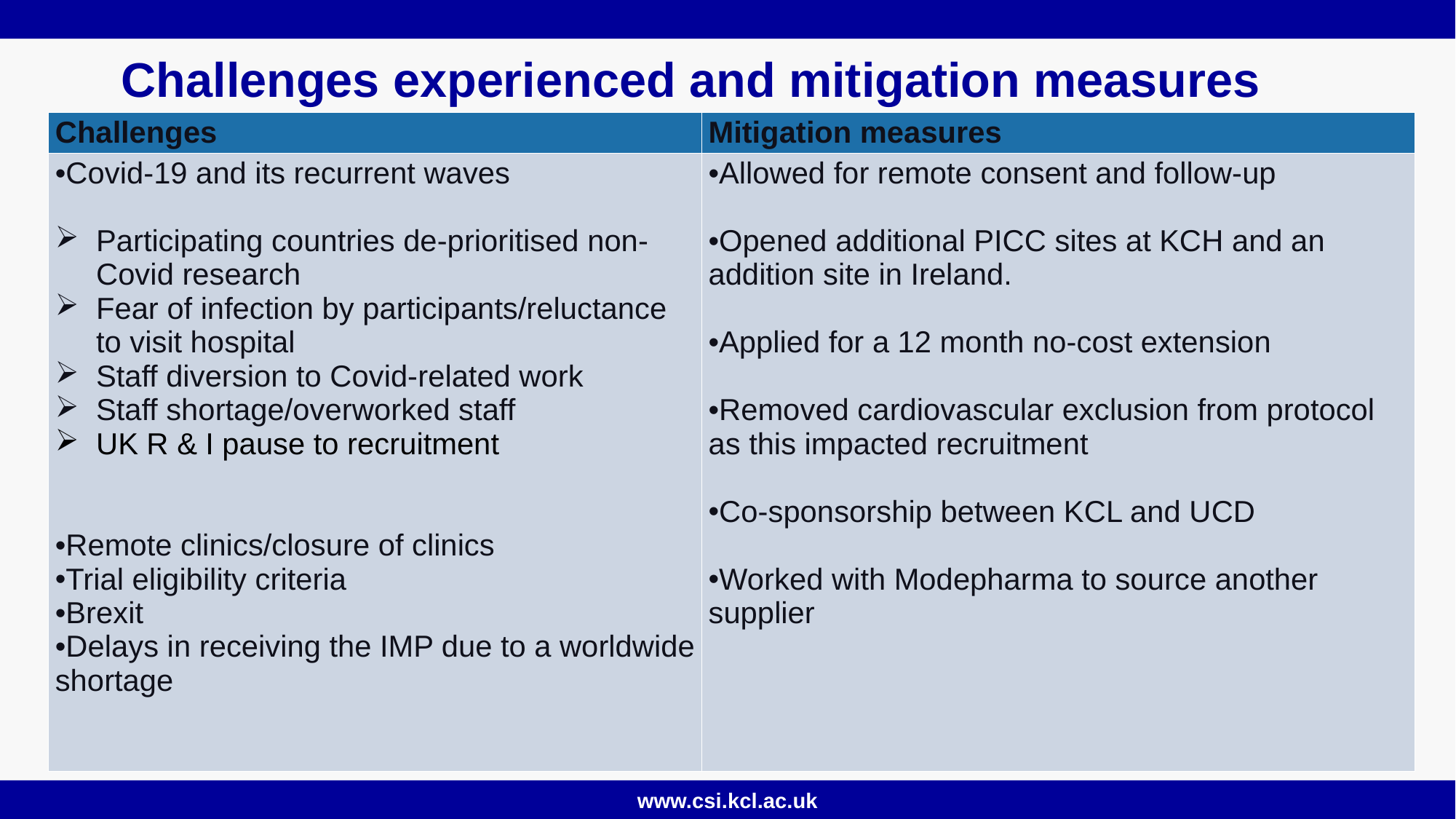

# Challenges experienced and mitigation measures
| Challenges​ | Mitigation measures |
| --- | --- |
| Covid-19 and its recurrent waves​ ​ Participating countries de-prioritised non-Covid research​ Fear of infection by participants/reluctance to visit hospital ​ Staff diversion to Covid-related work​ Staff shortage/overworked staff​ UK R & I pause to recruitment ​ Remote clinics/closure of clinics ​ Trial eligibility criteria​ Brexit ​ Delays in receiving the IMP due to a worldwide shortage | Allowed for remote consent and follow-up Opened additional PICC sites at KCH and an addition site in Ireland. Applied for a 12 month no-cost extension Removed cardiovascular exclusion from protocol as this impacted recruitment Co-sponsorship between KCL and UCD Worked with Modepharma to source another supplier |